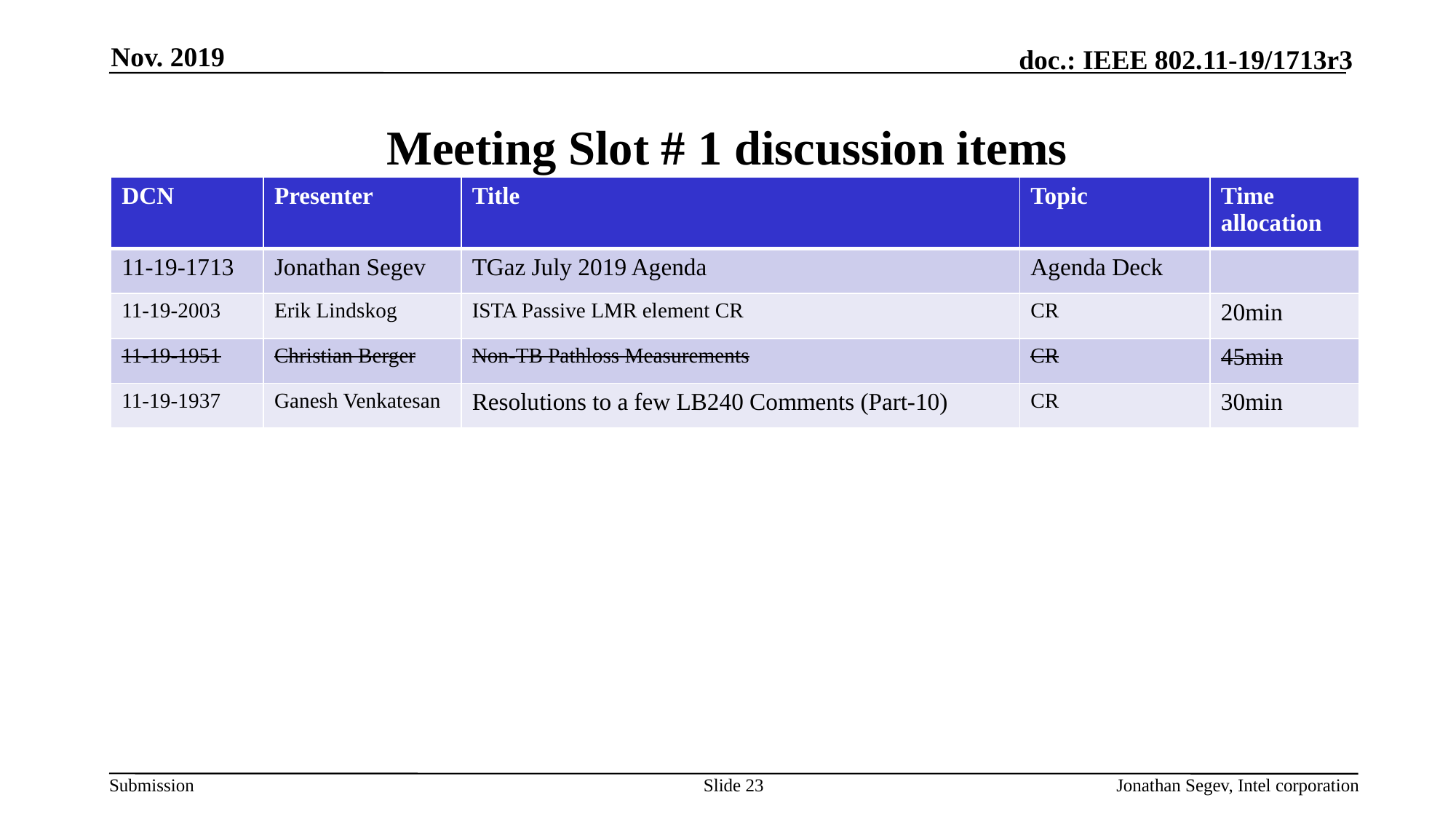

Nov. 2019
# Meeting Slot # 1 discussion items
| DCN | Presenter | Title | Topic | Time allocation |
| --- | --- | --- | --- | --- |
| 11-19-1713 | Jonathan Segev | TGaz July 2019 Agenda | Agenda Deck |  |
| 11-19-2003 | Erik Lindskog | ISTA Passive LMR element CR | CR | 20min |
| 11-19-1951 | Christian Berger | Non-TB Pathloss Measurements | CR | 45min |
| 11-19-1937 | Ganesh Venkatesan | Resolutions to a few LB240 Comments (Part-10) | CR | 30min |
Slide 23
Jonathan Segev, Intel corporation